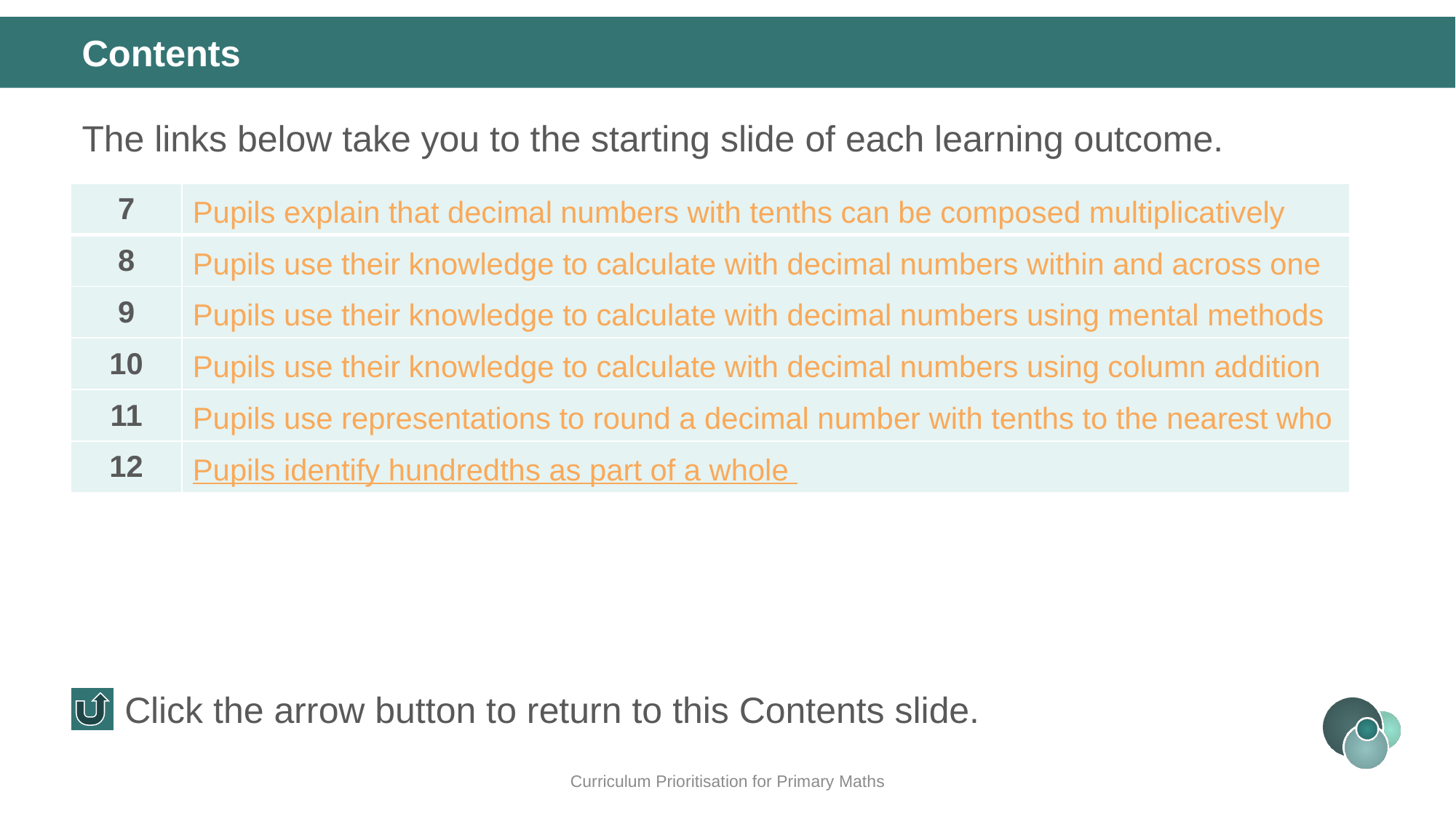

Contents
The links below take you to the starting slide of each learning outcome.
| 7 | Pupils explain that decimal numbers with tenths can be composed multiplicatively |
| --- | --- |
| 8 | Pupils use their knowledge to calculate with decimal numbers within and across one whole |
| 9 | Pupils use their knowledge to calculate with decimal numbers using mental methods |
| 10 | Pupils use their knowledge to calculate with decimal numbers using column addition and subtraction |
| 11 | Pupils use representations to round a decimal number with tenths to the nearest whole number |
| 12 | Pupils identify hundredths as part of a whole |
Click the arrow button to return to this Contents slide.

Curriculum Prioritisation for Primary Maths